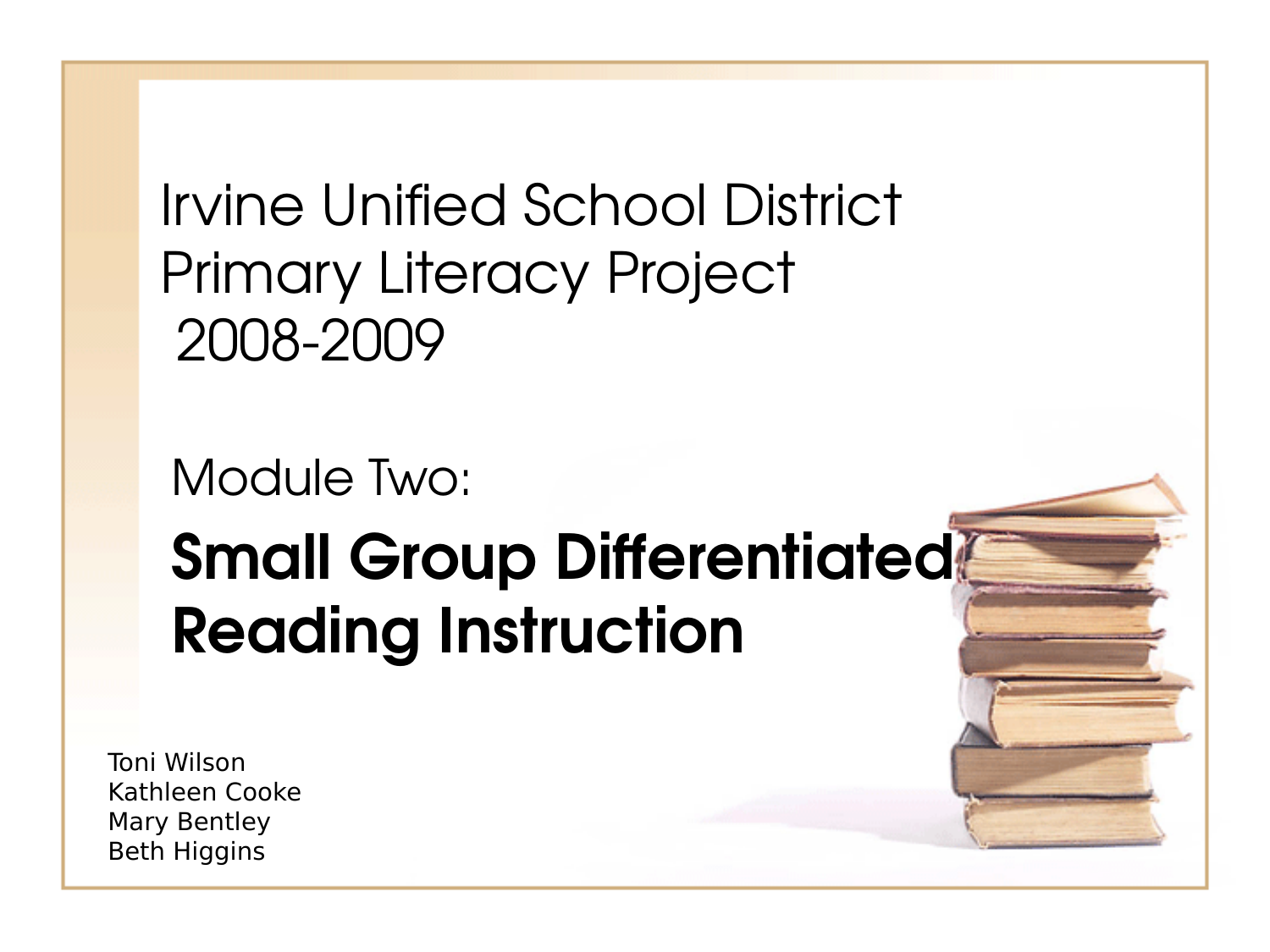

# Irvine Unified School District Primary Literacy Project 2008-2009

Module Two:
Small Group Differentiated Reading Instruction
Toni Wilson
Kathleen Cooke
Mary Bentley
Beth Higgins